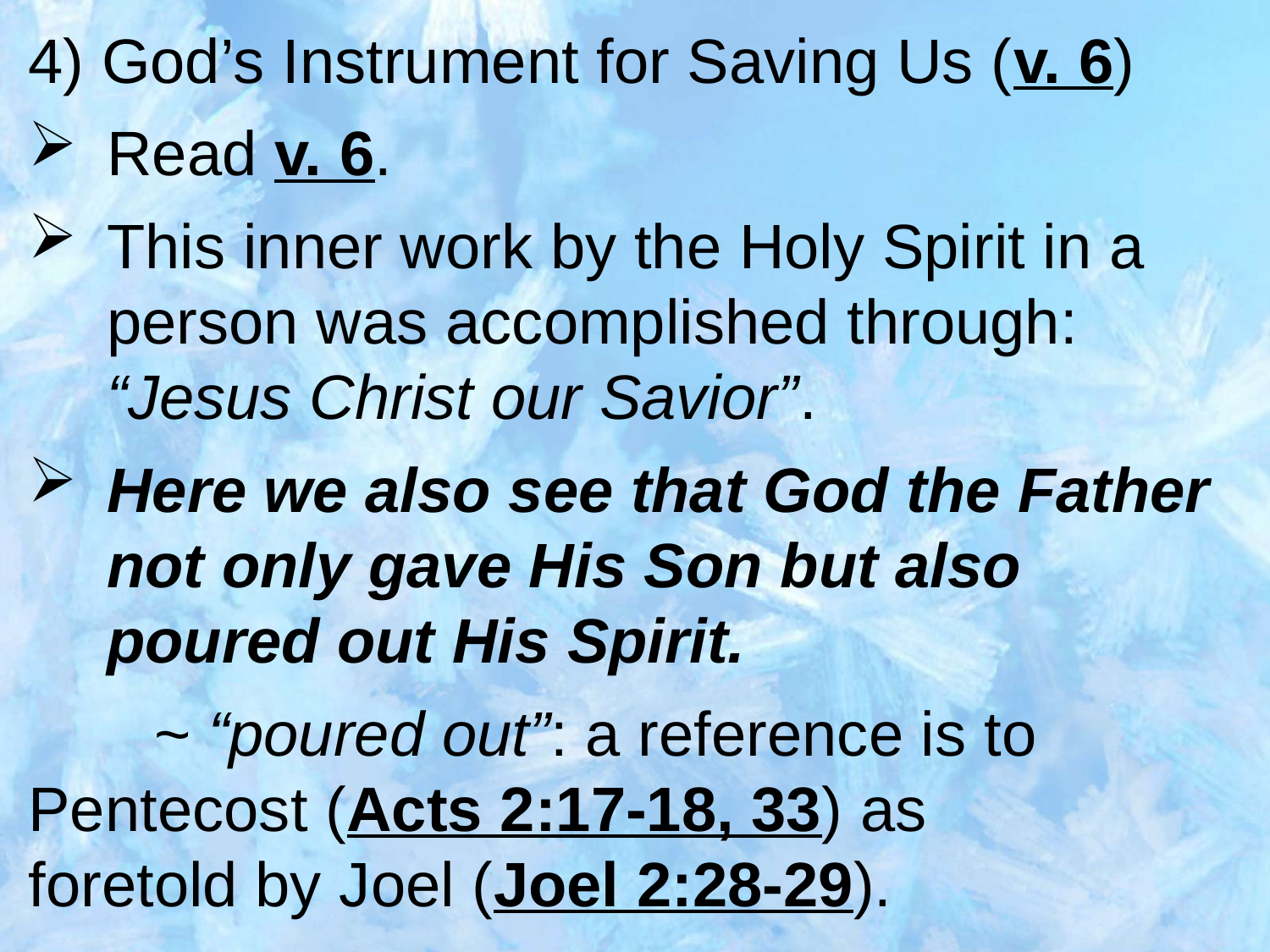

4) God’s Instrument for Saving Us (v. 6)
Read v. 6.
This inner work by the Holy Spirit in a person was accomplished through: “Jesus Christ our Savior”.
Here we also see that God the Father not only gave His Son but also poured out His Spirit.
	~ “poured out”: a reference is to 					Pentecost (Acts 2:17-18, 33) as 				foretold by Joel (Joel 2:28-29).